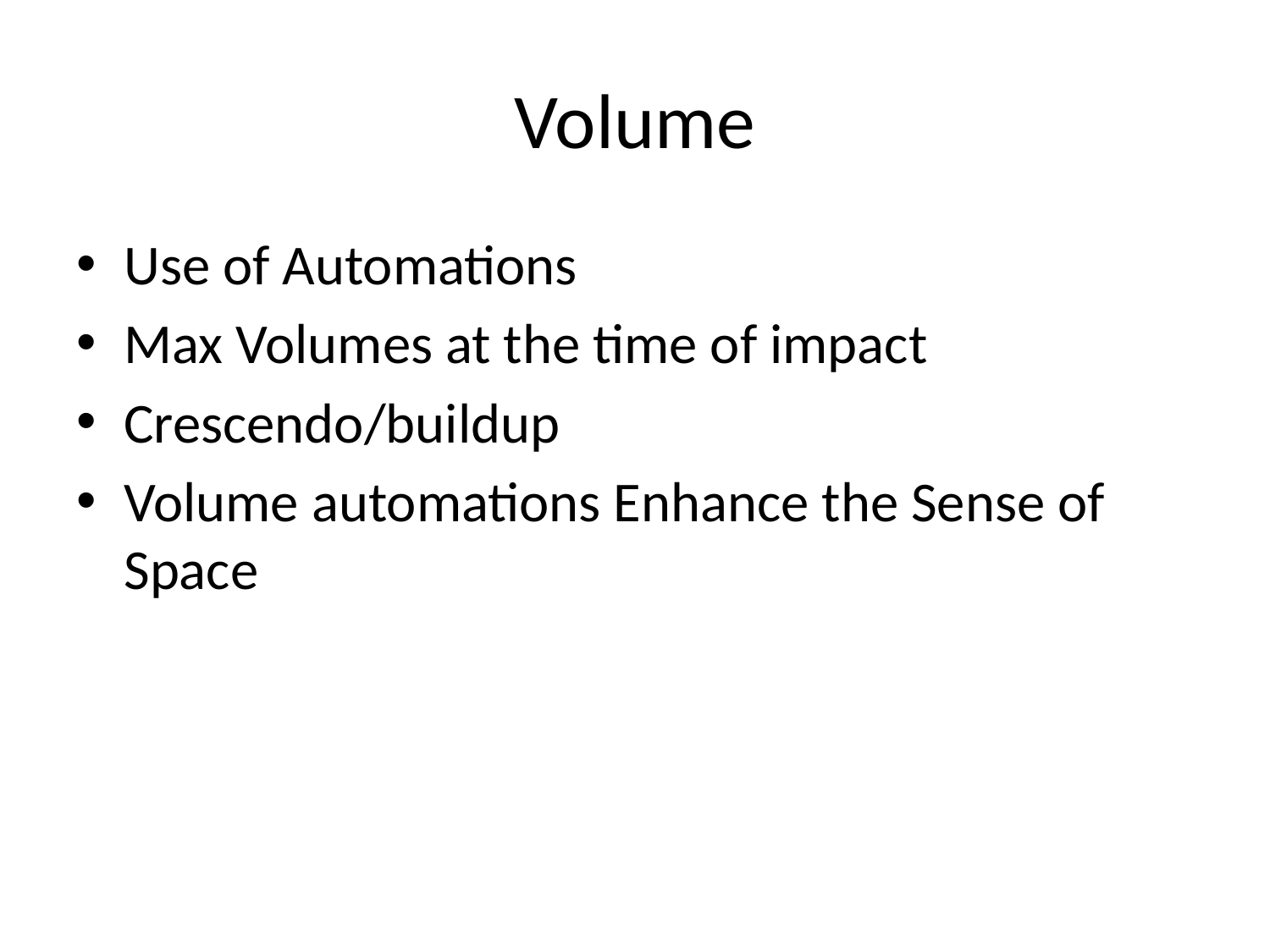

# Volume
Use of Automations
Max Volumes at the time of impact
Crescendo/buildup
Volume automations Enhance the Sense of Space